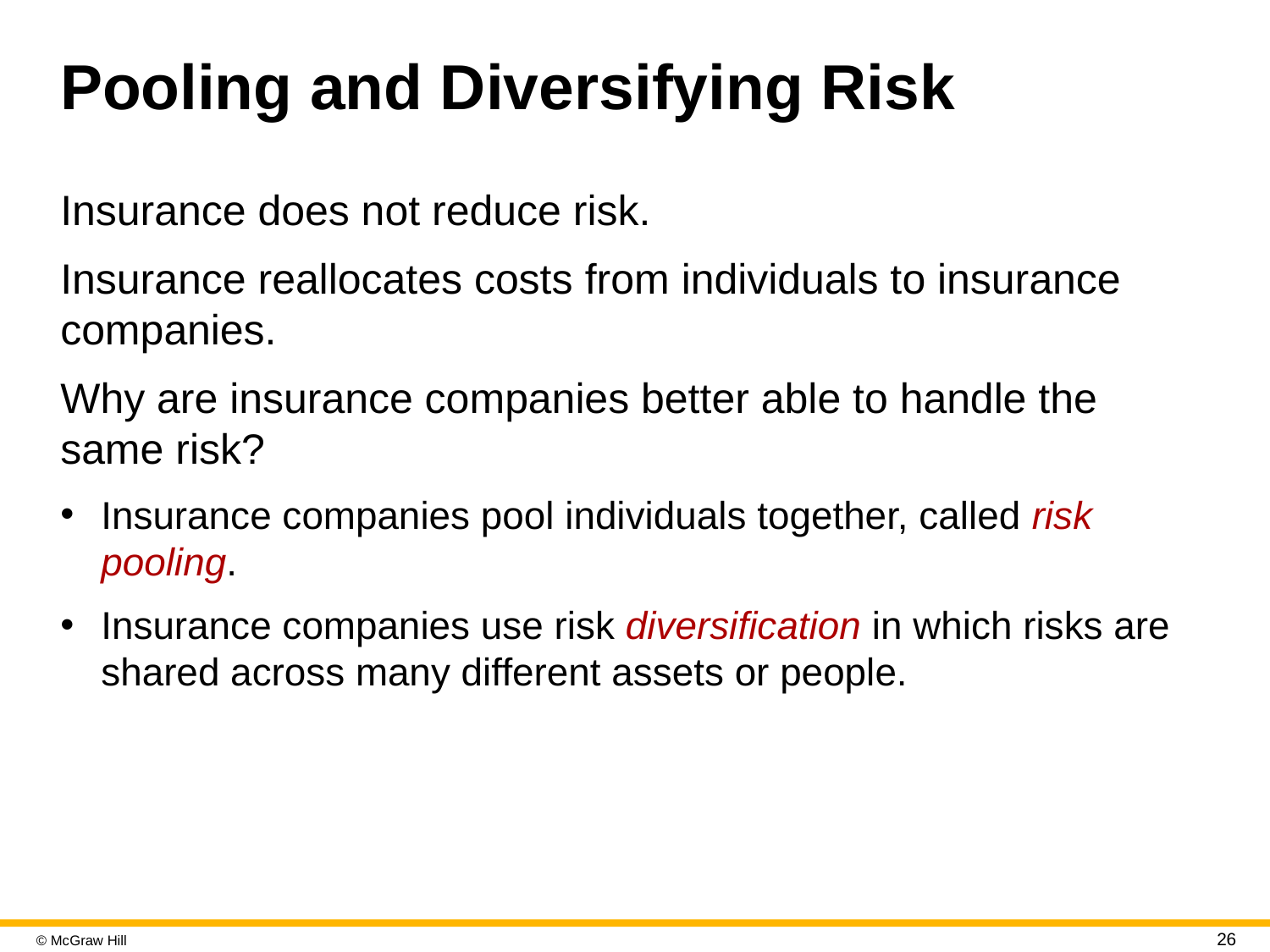

# Pooling and Diversifying Risk
Insurance does not reduce risk.
Insurance reallocates costs from individuals to insurance companies.
Why are insurance companies better able to handle the same risk?
Insurance companies pool individuals together, called risk pooling.
Insurance companies use risk diversification in which risks are shared across many different assets or people.